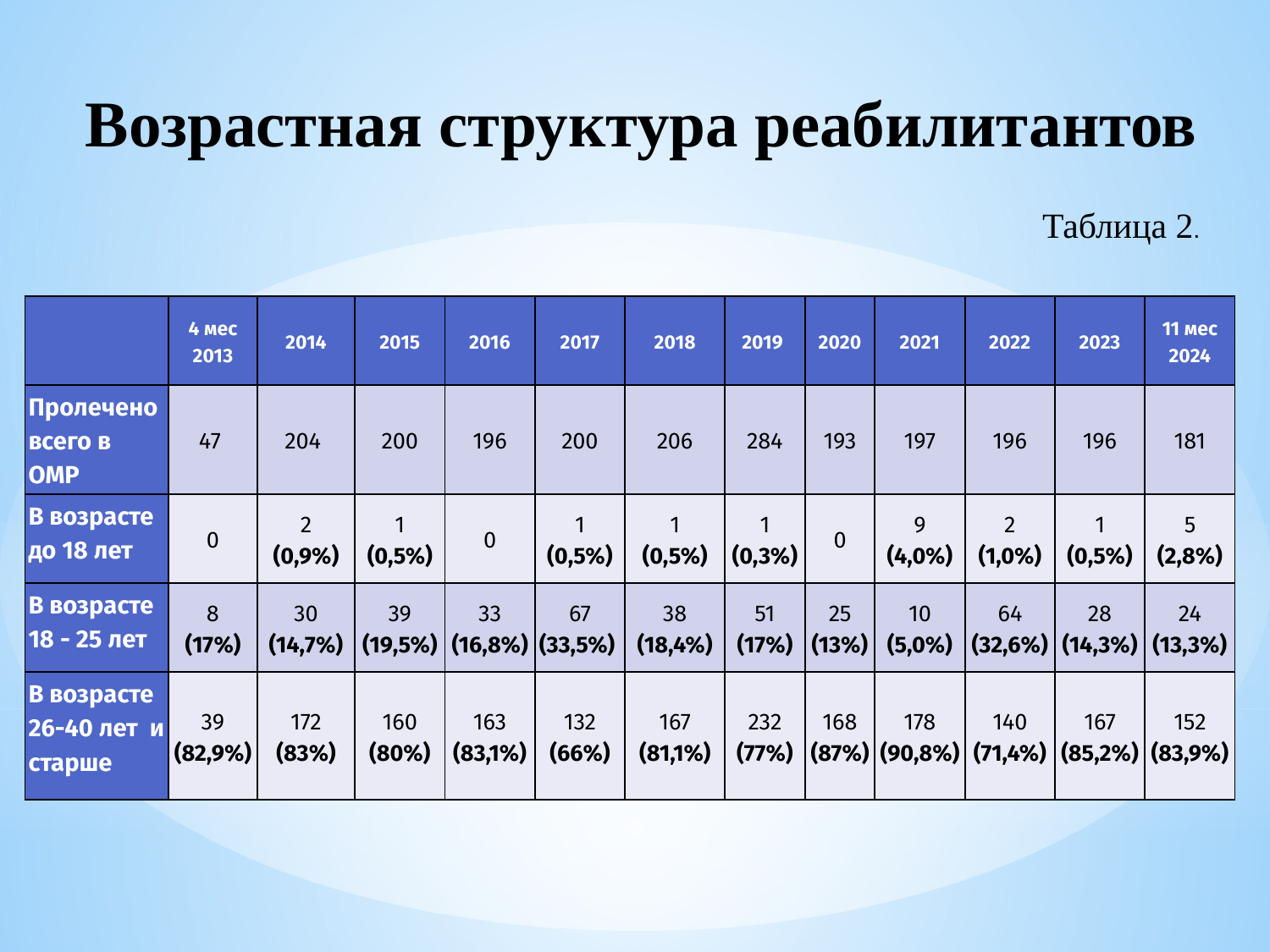

Возрастная структура реабилитантов

Таблица 2.
|  | 4 мес 2013 | 2014 | 2015 | 2016 | 2017 | 2018 | 2019 | 2020 | 2021 | 2022 | 2023 | 11 мес 2024 |
| --- | --- | --- | --- | --- | --- | --- | --- | --- | --- | --- | --- | --- |
| Пролечено всего в ОМР | 47 | 204 | 200 | 196 | 200 | 206 | 284 | 193 | 197 | 196 | 196 | 181 |
| В возрасте до 18 лет | 0 | 2 (0,9%) | 1 (0,5%) | 0 | 1 (0,5%) | 1 (0,5%) | 1 (0,3%) | 0 | 9 (4,0%) | 2 (1,0%) | 1 (0,5%) | 5 (2,8%) |
| В возрасте 18 - 25 лет | 8 (17%) | 30 (14,7%) | 39 (19,5%) | 33 (16,8%) | 67 (33,5%) | 38 (18,4%) | 51 (17%) | 25 (13%) | 10 (5,0%) | 64 (32,6%) | 28 (14,3%) | 24 (13,3%) |
| В возрасте 26-40 лет и старше | 39 (82,9%) | 172 (83%) | 160 (80%) | 163 (83,1%) | 132 (66%) | 167 (81,1%) | 232 (77%) | 168 (87%) | 178 (90,8%) | 140 (71,4%) | 167 (85,2%) | 152 (83,9%) |